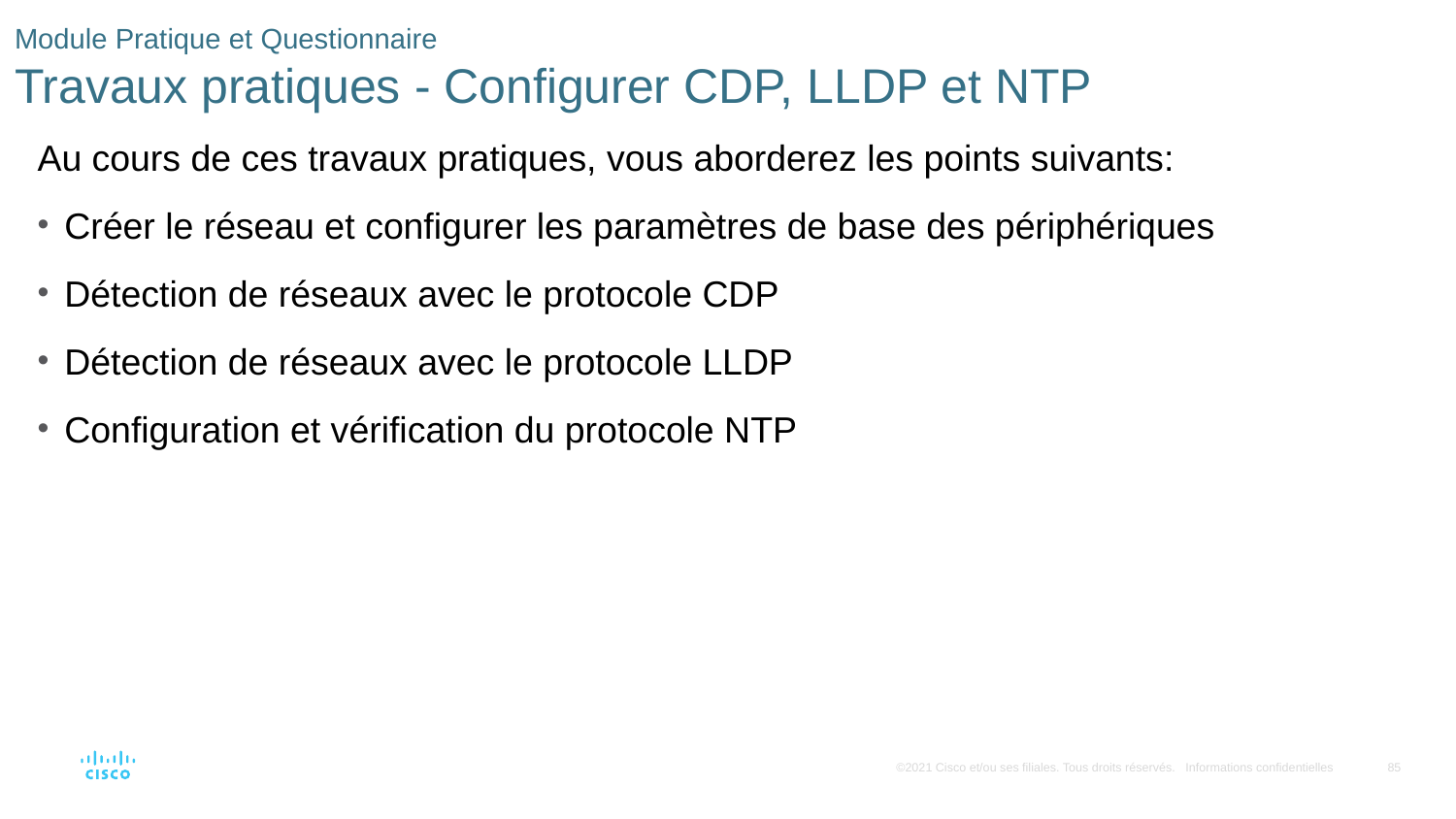

# Module Pratique et Questionnaire Travaux pratiques - Configurer CDP, LLDP et NTP
Au cours de ces travaux pratiques, vous aborderez les points suivants:
Créer le réseau et configurer les paramètres de base des périphériques
Détection de réseaux avec le protocole CDP
Détection de réseaux avec le protocole LLDP
Configuration et vérification du protocole NTP